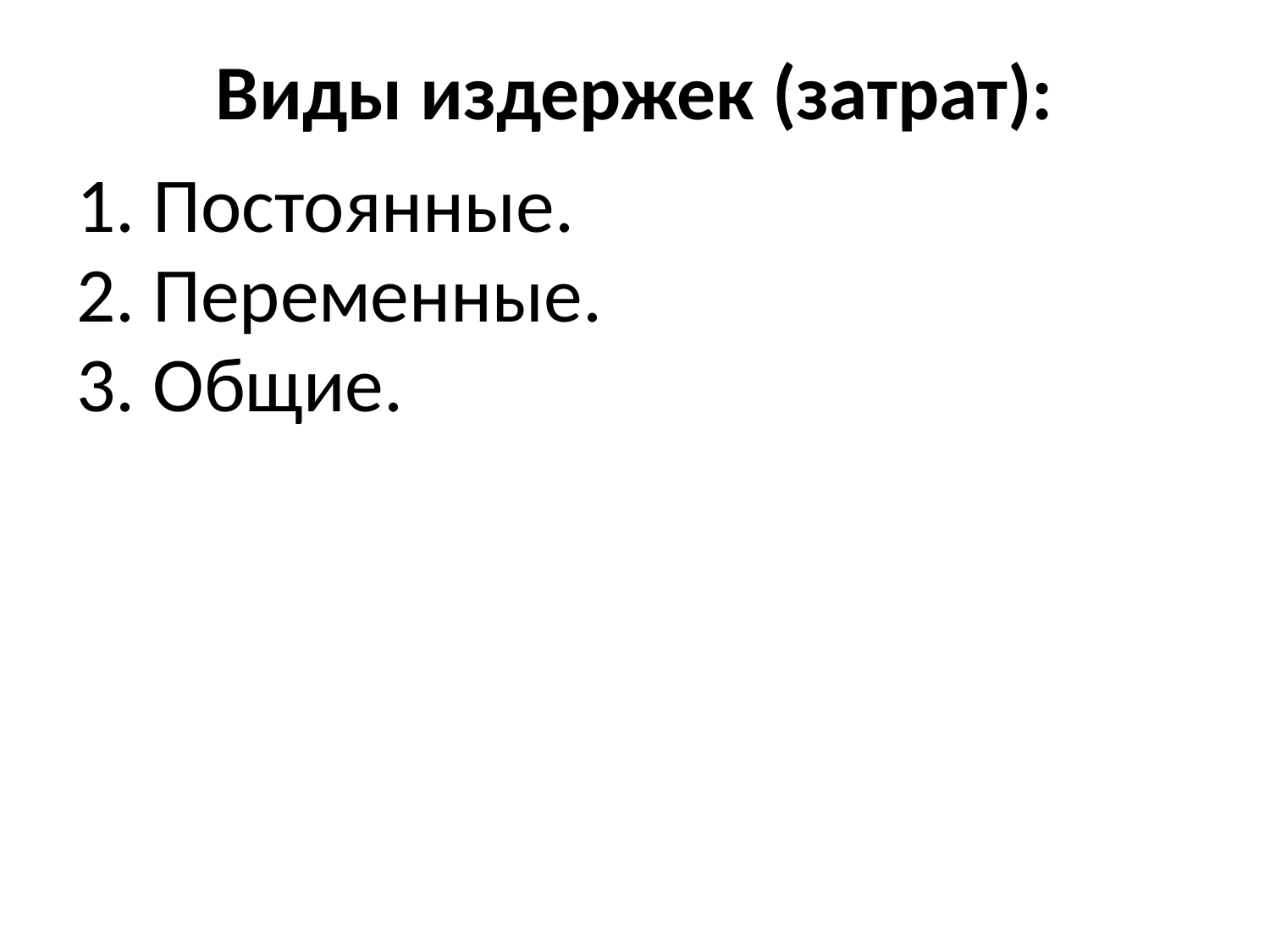

# Виды издержек (затрат):
1. Постоянные.
2. Переменные.
3. Общие.